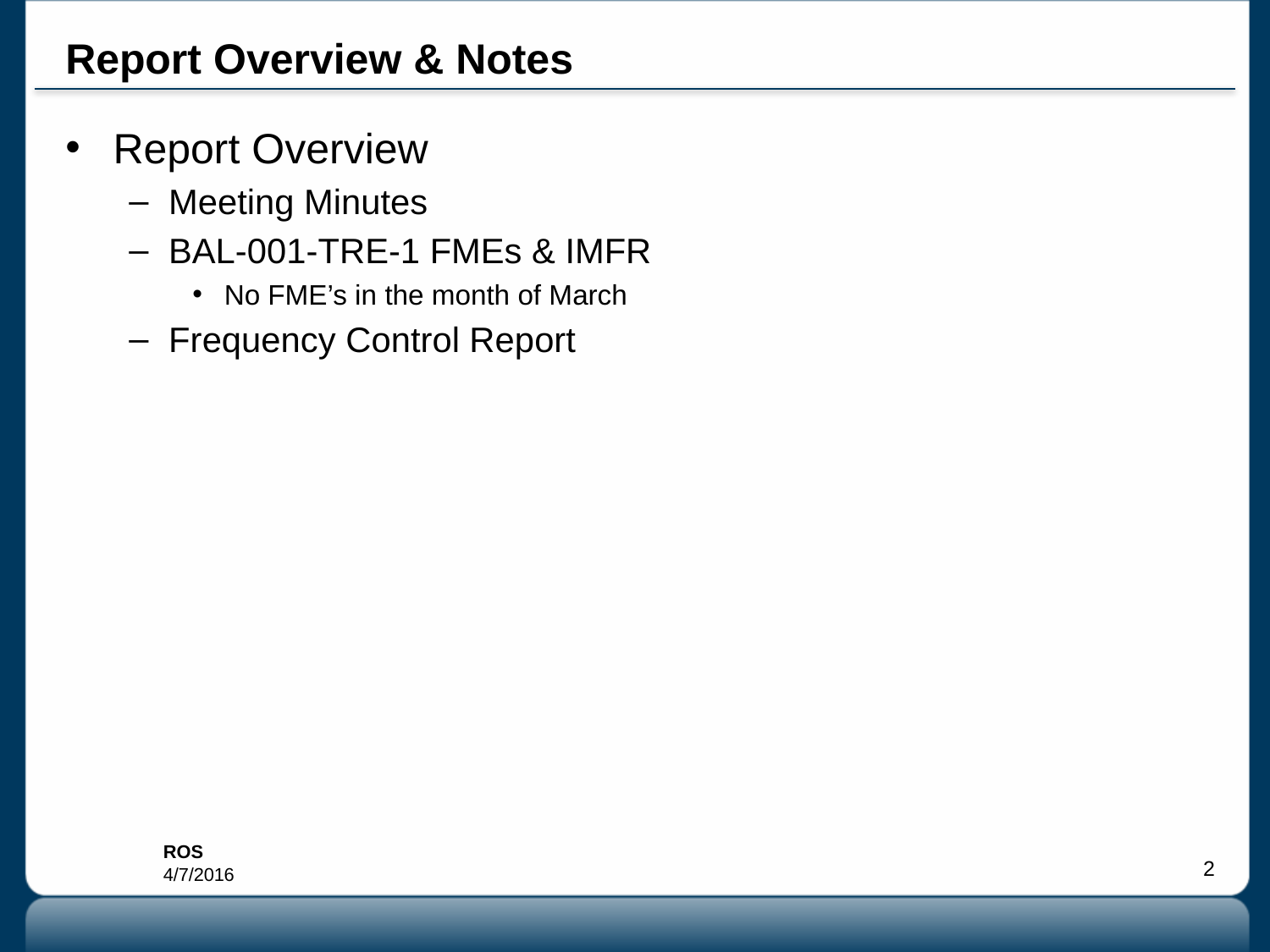

# Report Overview & Notes
Report Overview
Meeting Minutes
BAL-001-TRE-1 FMEs & IMFR
No FME’s in the month of March
Frequency Control Report